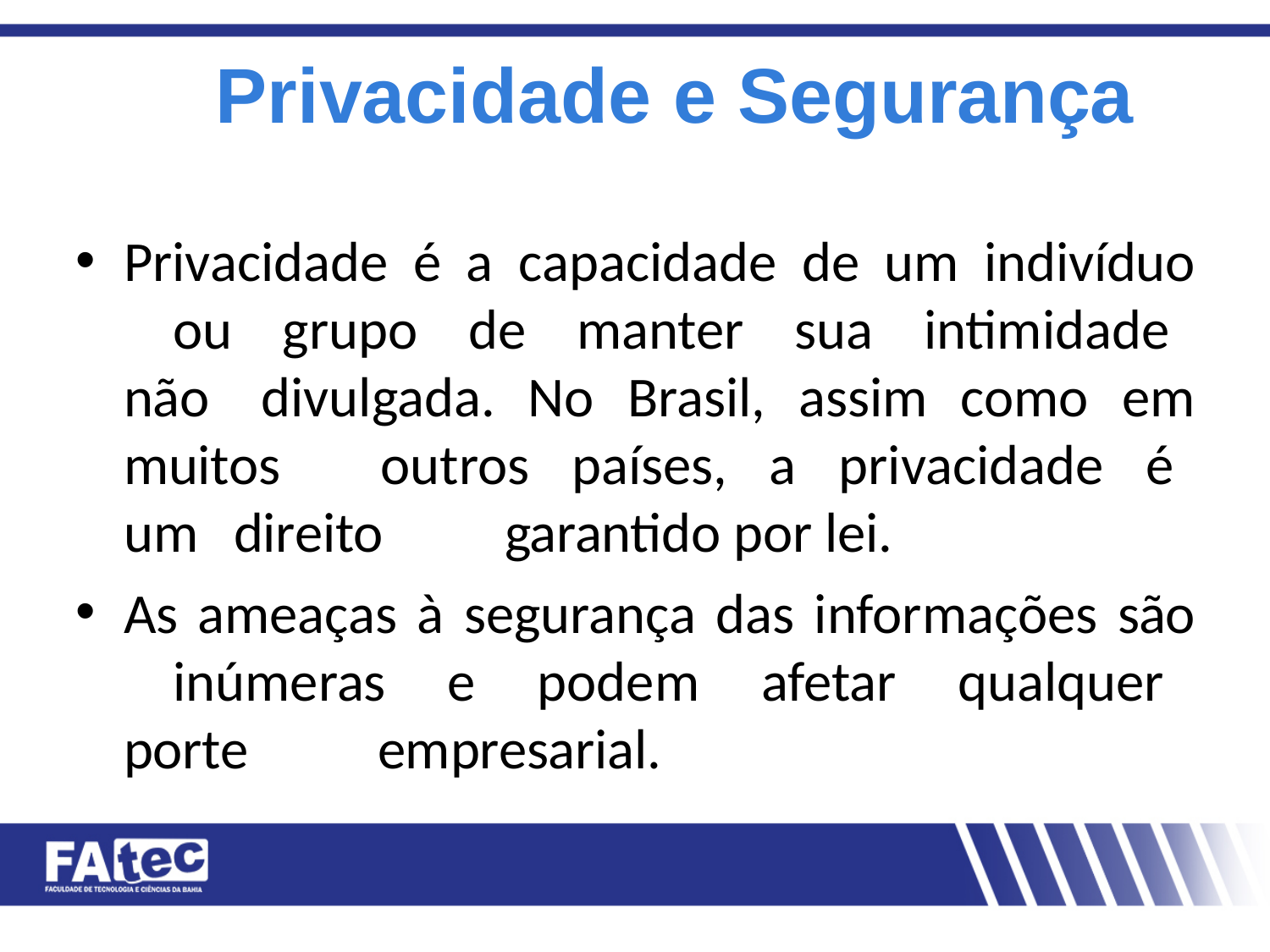

# Privacidade e Segurança
Privacidade é a capacidade de um indivíduo 	ou  grupo  de  manter  sua  intimidade  não 	divulgada. No Brasil, assim como em muitos 	outros  países,  a  privacidade  é  um  direito 	garantido por lei.
As ameaças à segurança das informações são 	inúmeras  e  podem  afetar  qualquer  porte 	empresarial.